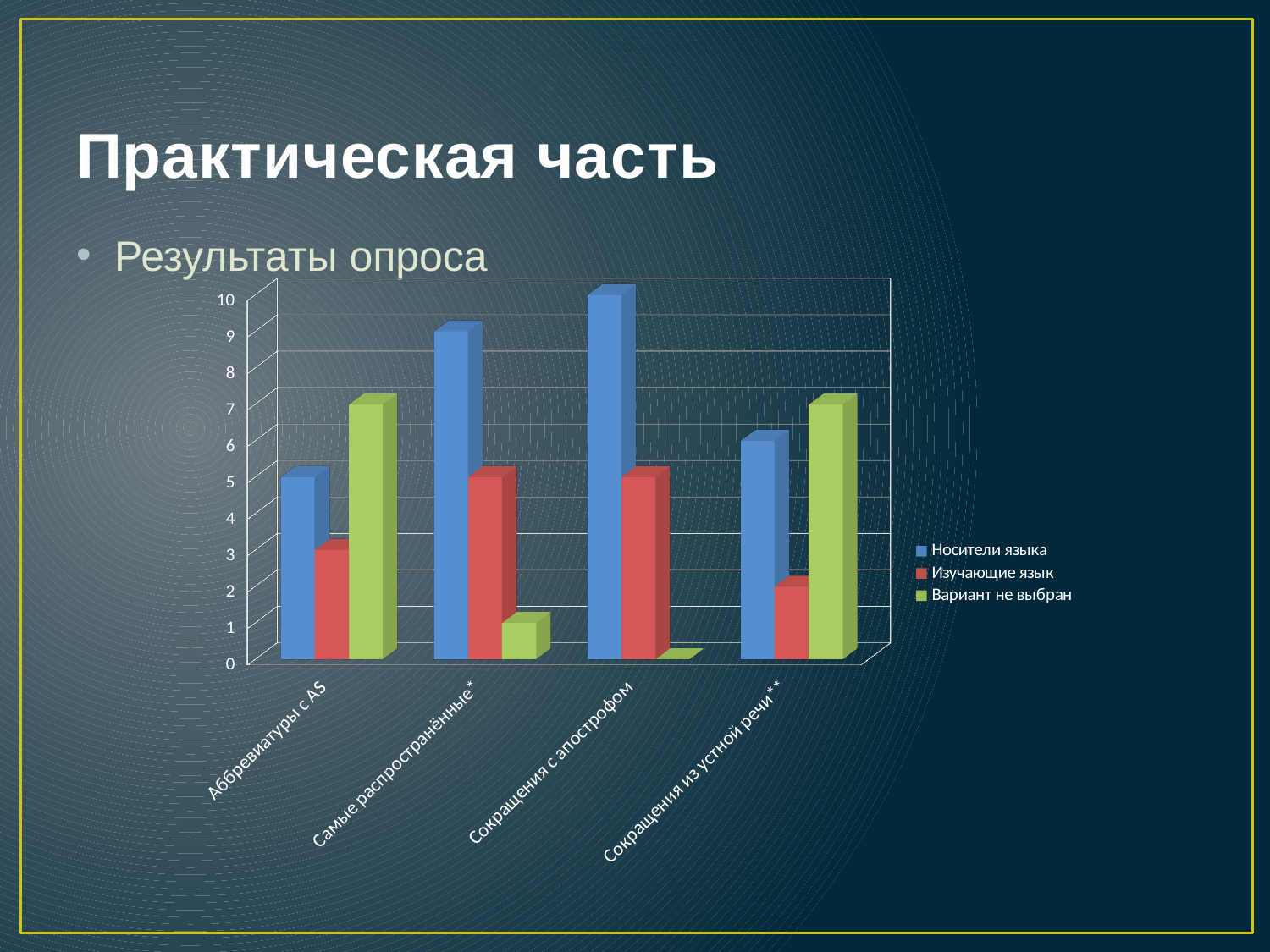

# Практическая часть
Результаты опроса

[unsupported chart]